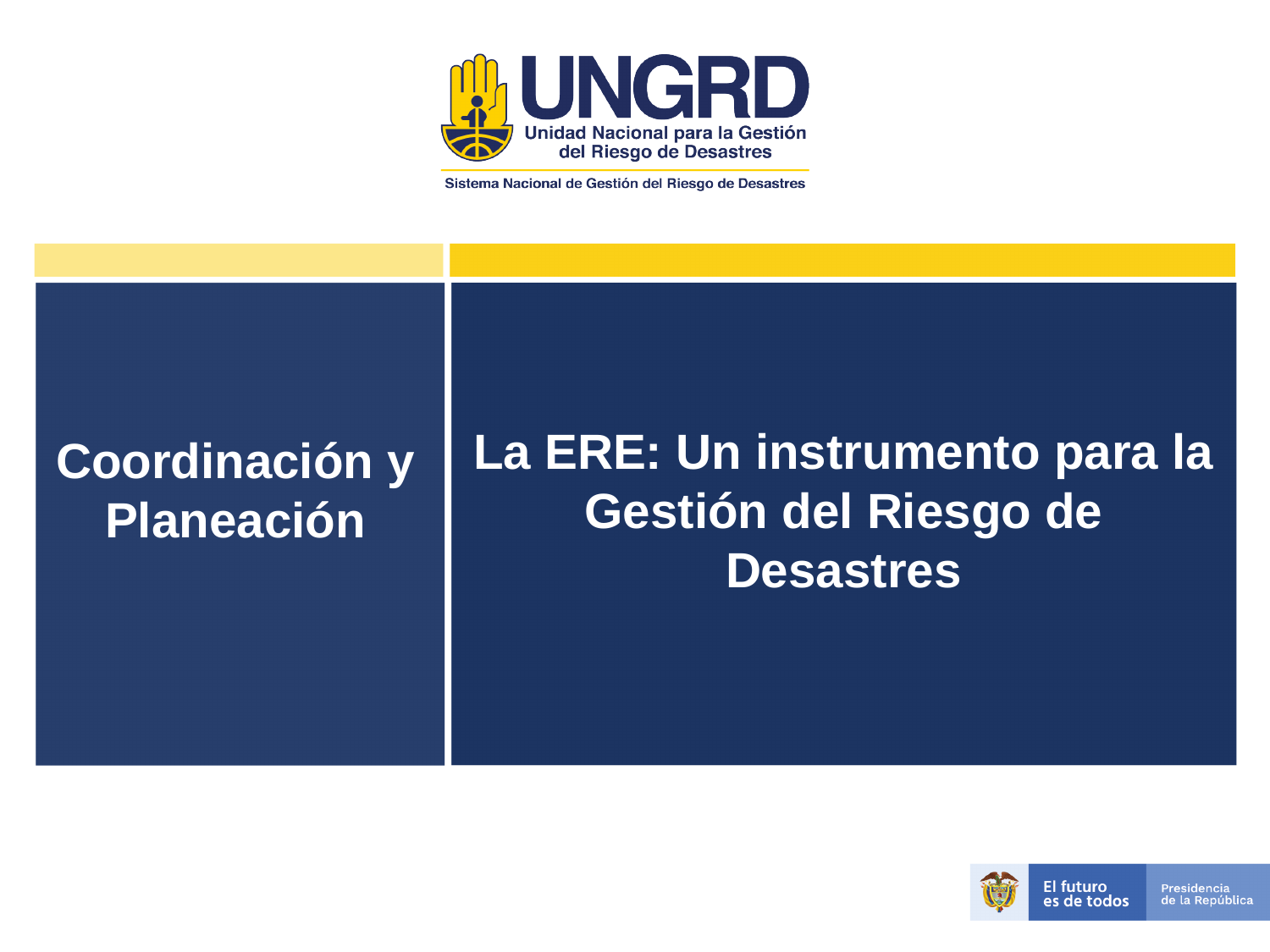

La ERE: Un instrumento para la Gestión del Riesgo de Desastres
Coordinación y Planeación